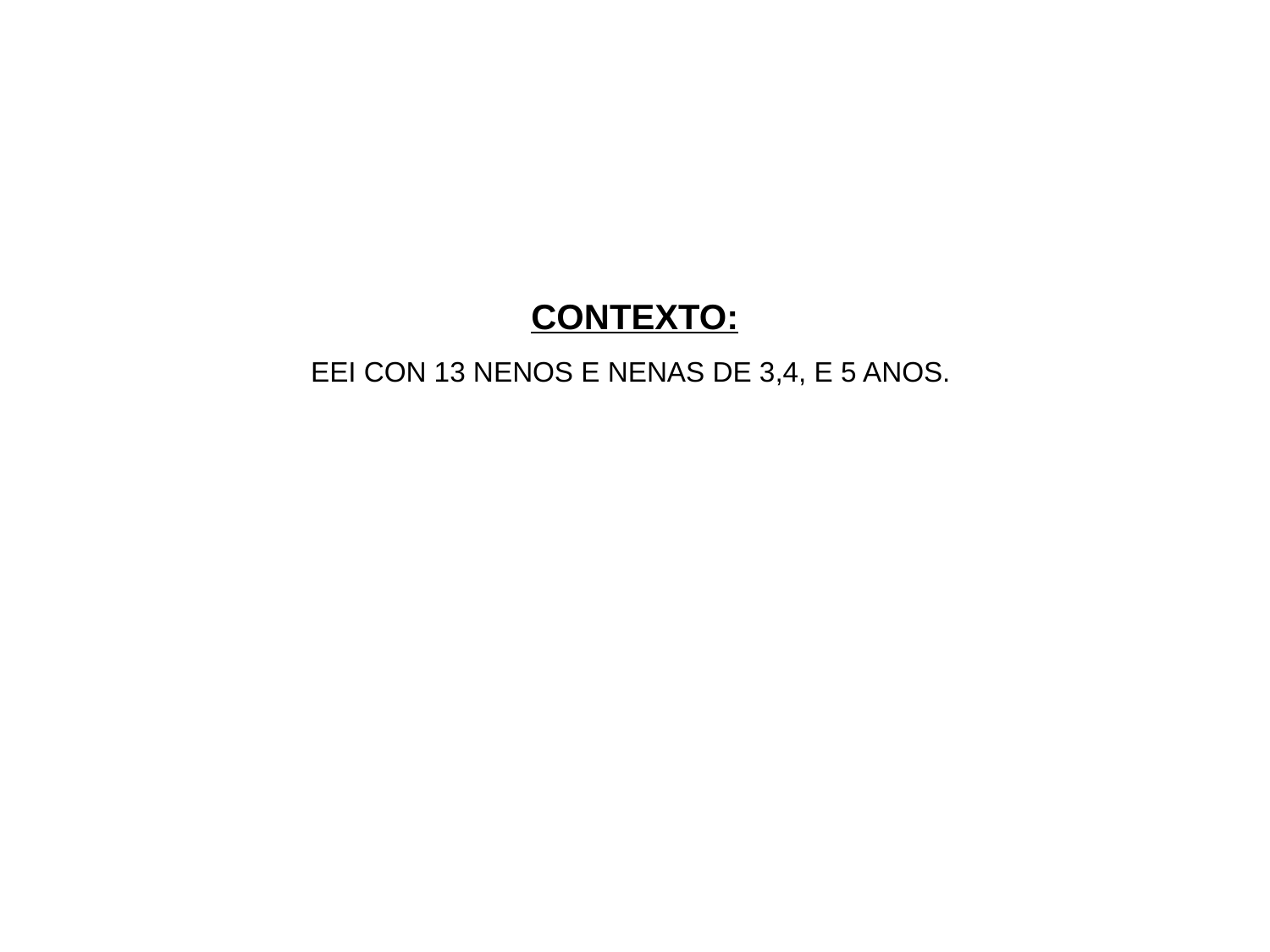

# CONTEXTO: EEI CON 13 NENOS E NENAS DE 3,4, E 5 ANOS.